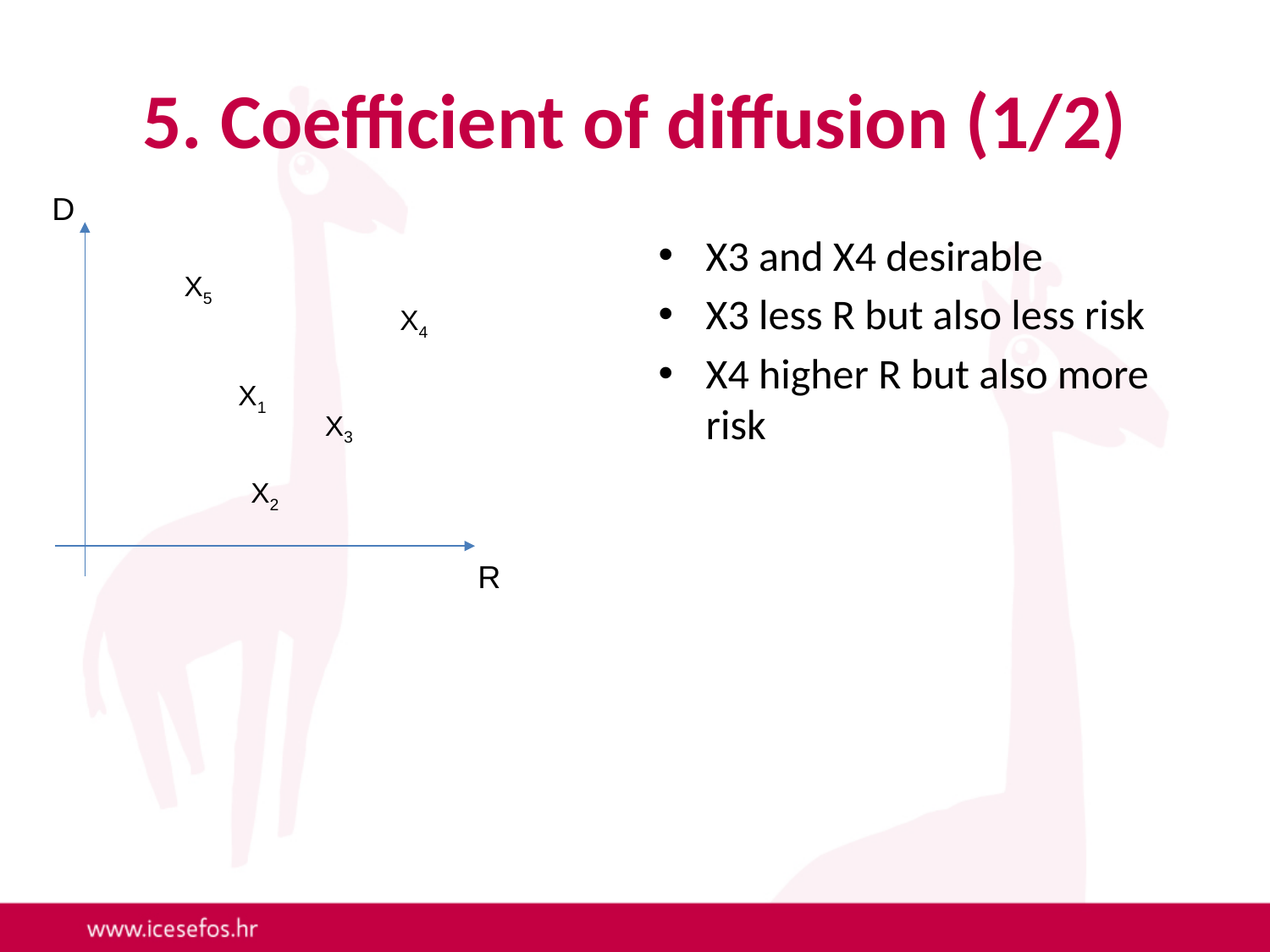

# 5. Coefficient of diffusion (1/2)
D
X3 and X4 desirable
X3 less R but also less risk
X4 higher R but also more risk

X5
X4
X1
X3
X2
R